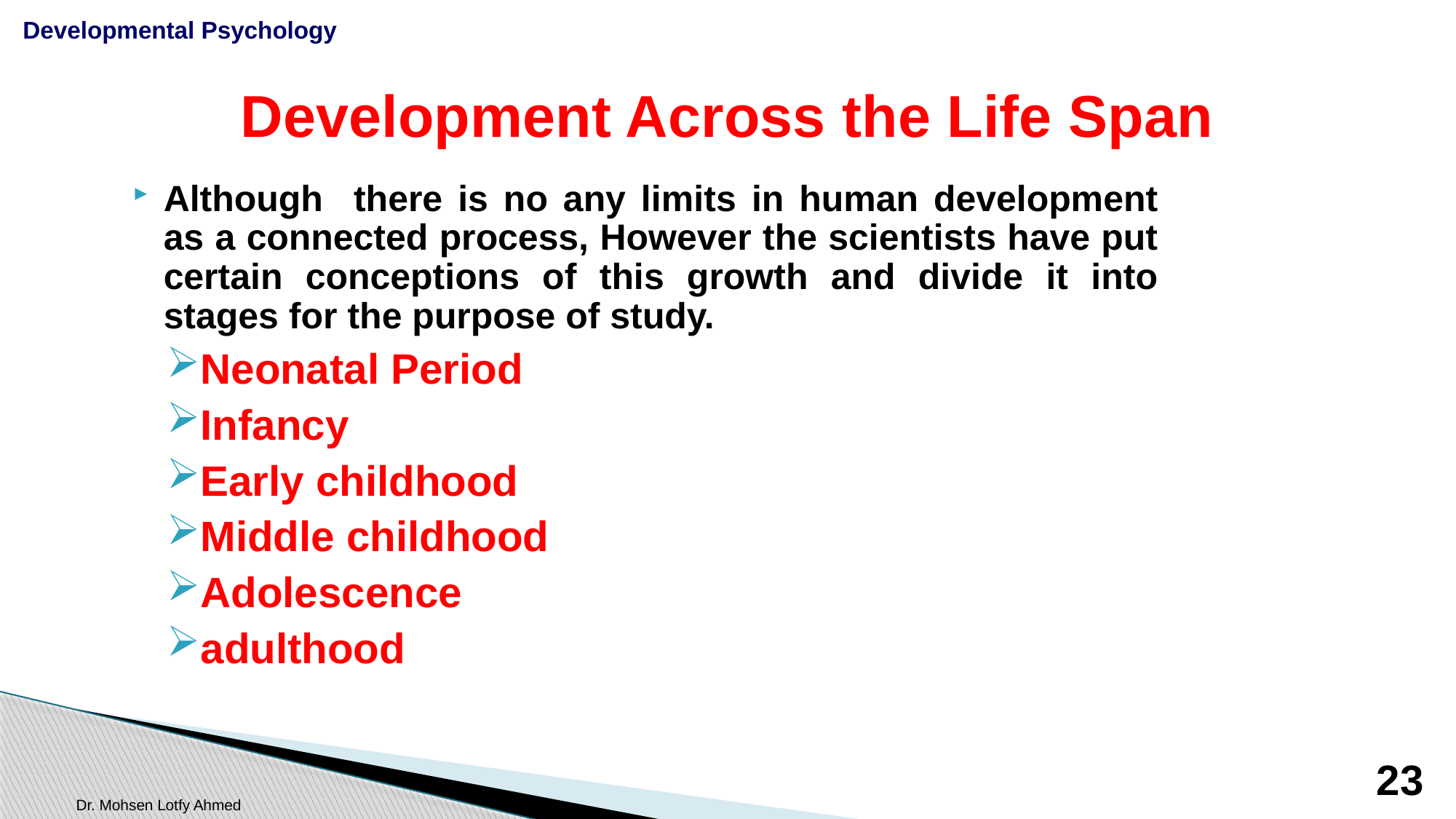

Developmental Psychology
# Development Across the Life Span
Although  there is no any limits in human development as a connected process, However the scientists have put certain conceptions of this growth and divide it into stages for the purpose of study.
Neonatal Period
Infancy
Early childhood
Middle childhood
Adolescence
adulthood
23
Dr. Mohsen Lotfy Ahmed